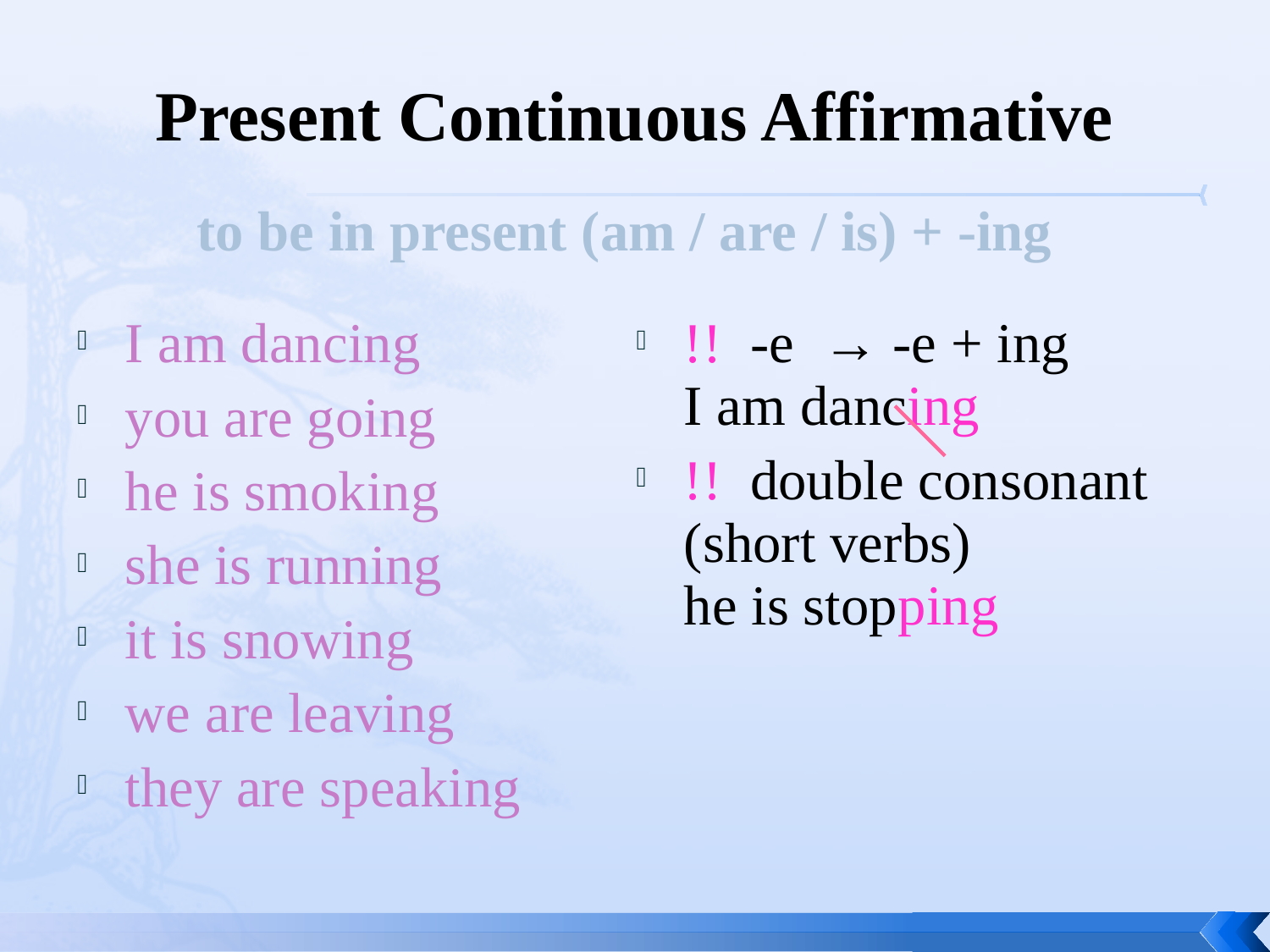

# Present Continuous Affirmative
| to be in present (am / are / is) + -ing |
| --- |
I am dancing
you are going
he is smoking
she is running
it is snowing
we are leaving
they are speaking

!!  -e  → -e + ing
I am dancing
!!  double consonant
(short verbs)
he is stopping